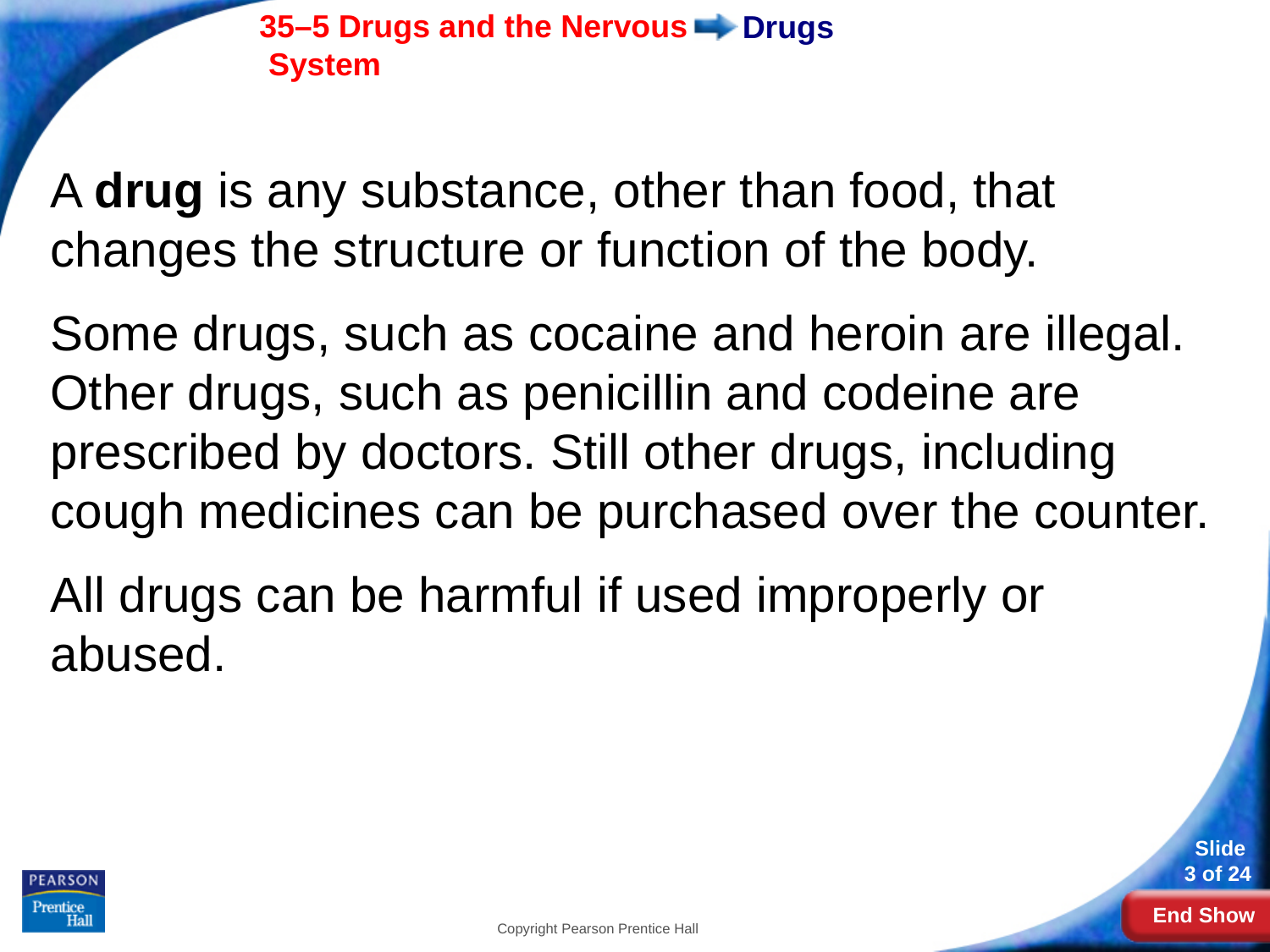

# Drugs
A drug is any substance, other than food, that changes the structure or function of the body.
Some drugs, such as cocaine and heroin are illegal. Other drugs, such as penicillin and codeine are prescribed by doctors. Still other drugs, including cough medicines can be purchased over the counter.
All drugs can be harmful if used improperly or abused.
Copyright Pearson Prentice Hall